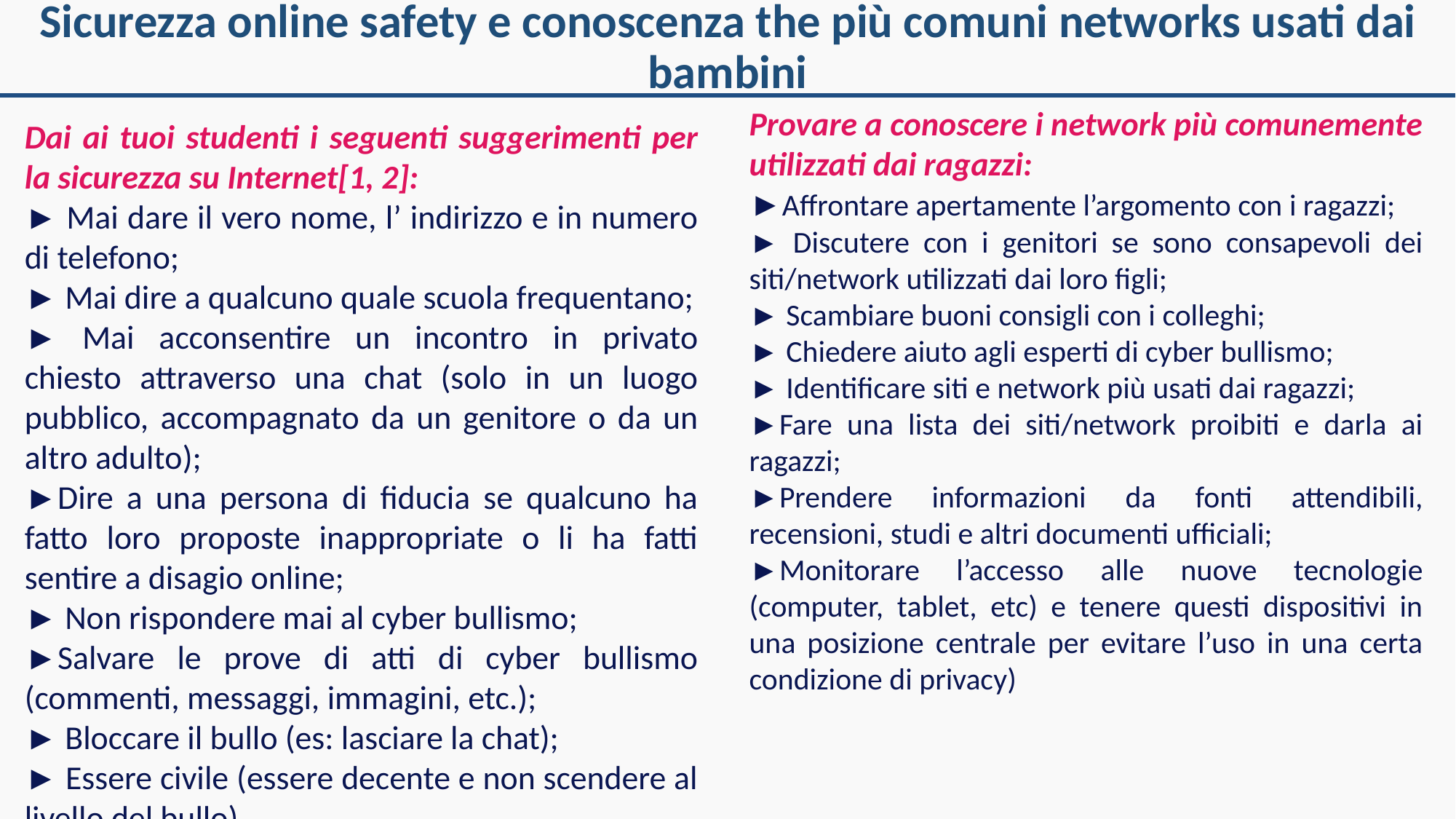

# Sicurezza online safety e conoscenza the più comuni networks usati dai bambini
Provare a conoscere i network più comunemente utilizzati dai ragazzi:
►Affrontare apertamente l’argomento con i ragazzi;
► Discutere con i genitori se sono consapevoli dei siti/network utilizzati dai loro figli;
► Scambiare buoni consigli con i colleghi;
► Chiedere aiuto agli esperti di cyber bullismo;
► Identificare siti e network più usati dai ragazzi;
►Fare una lista dei siti/network proibiti e darla ai ragazzi;
►Prendere informazioni da fonti attendibili, recensioni, studi e altri documenti ufficiali;
►Monitorare l’accesso alle nuove tecnologie (computer, tablet, etc) e tenere questi dispositivi in una posizione centrale per evitare l’uso in una certa condizione di privacy)

No underage  Facebooking (no one under the age of 13 is permitted to join Facebook)!

Dai ai tuoi studenti i seguenti suggerimenti per la sicurezza su Internet[1, 2]:
► Mai dare il vero nome, l’ indirizzo e in numero di telefono;
► Mai dire a qualcuno quale scuola frequentano;
► Mai acconsentire un incontro in privato chiesto attraverso una chat (solo in un luogo pubblico, accompagnato da un genitore o da un altro adulto);
►Dire a una persona di fiducia se qualcuno ha fatto loro proposte inappropriate o li ha fatti sentire a disagio online;
► Non rispondere mai al cyber bullismo;
►Salvare le prove di atti di cyber bullismo (commenti, messaggi, immagini, etc.);
► Bloccare il bullo (es: lasciare la chat);
► Essere civile (essere decente e non scendere al livello del bullo).